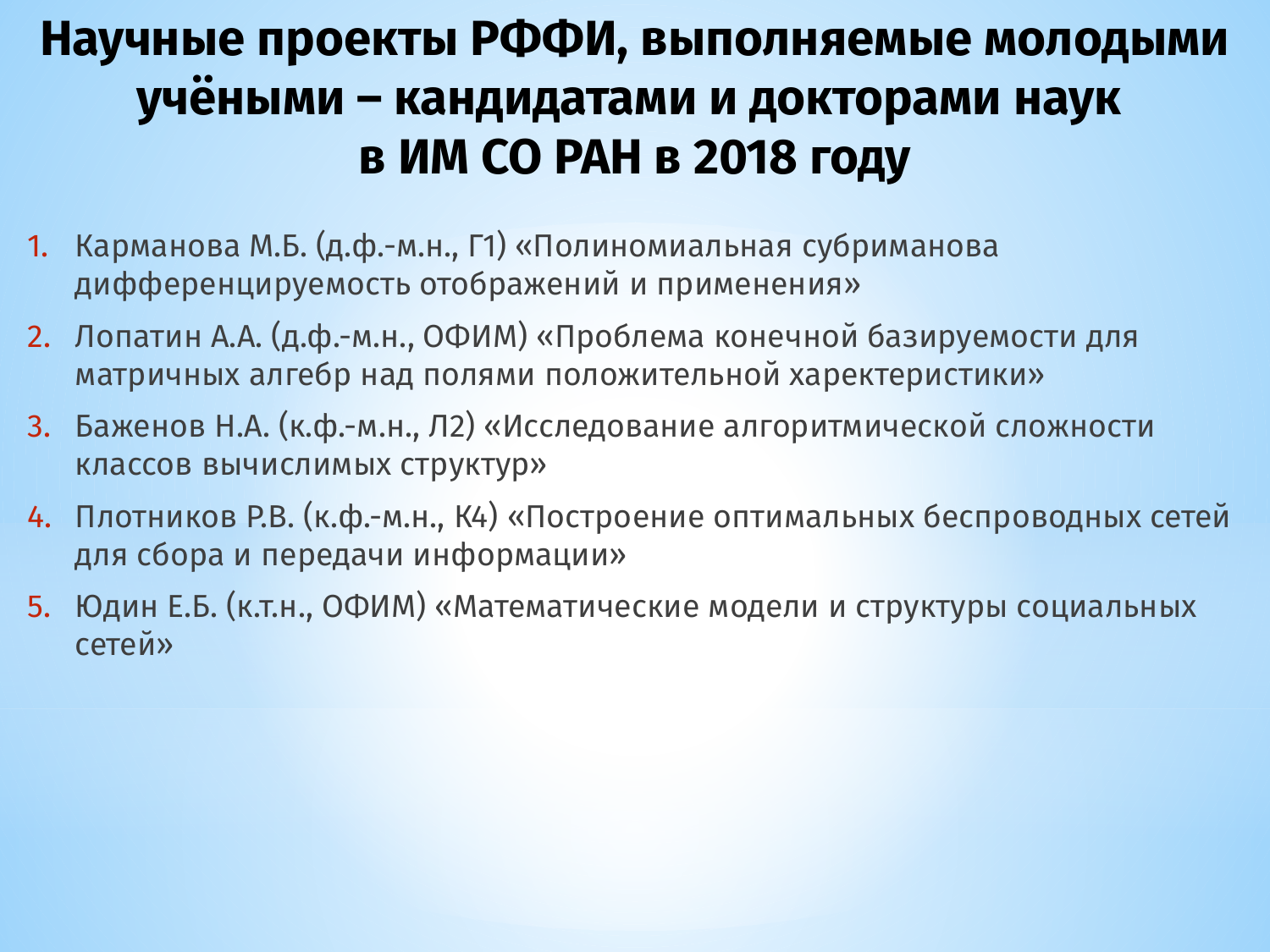

# Научные проекты РФФИ, выполняемые молодыми учёными – кандидатами и докторами наук в ИМ СО РАН в 2018 году
Карманова М.Б. (д.ф.-м.н., Г1) «Полиномиальная субриманова дифференцируемость отображений и применения»
Лопатин А.А. (д.ф.-м.н., ОФИМ) «Проблема конечной базируемости для матричных алгебр над полями положительной харектеристики»
Баженов Н.А. (к.ф.-м.н., Л2) «Исследование алгоритмической сложности классов вычислимых структур»
Плотников Р.В. (к.ф.-м.н., К4) «Построение оптимальных беспроводных сетей для сбора и передачи информации»
Юдин Е.Б. (к.т.н., ОФИМ) «Математические модели и структуры социальных сетей»